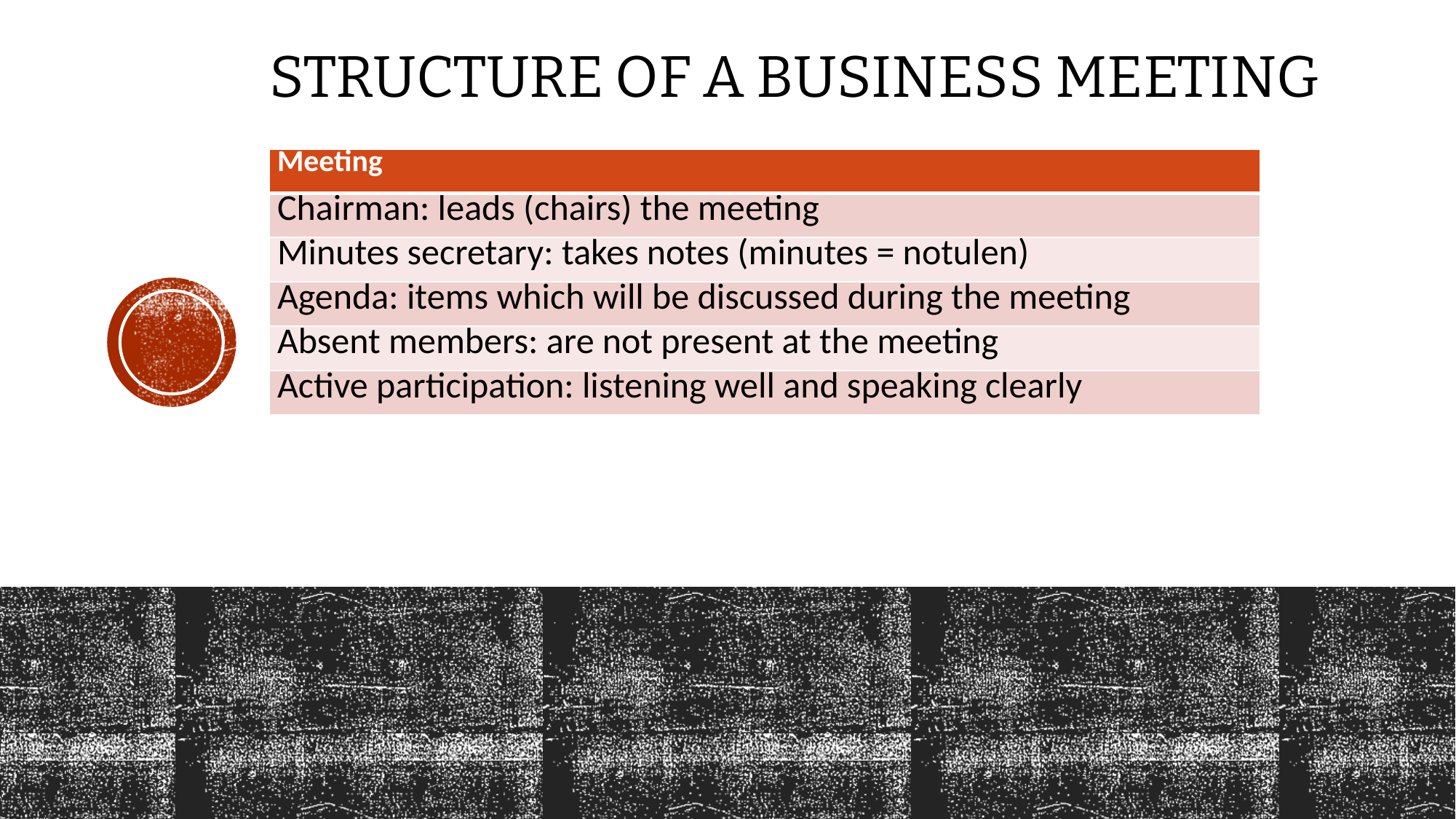

# Structure of a business meeting

| Meeting |
| --- |
| Chairman: leads (chairs) the meeting |
| Minutes secretary: takes notes (minutes = notulen) |
| Agenda: items which will be discussed during the meeting |
| Absent members: are not present at the meeting |
| Active participation: listening well and speaking clearly |